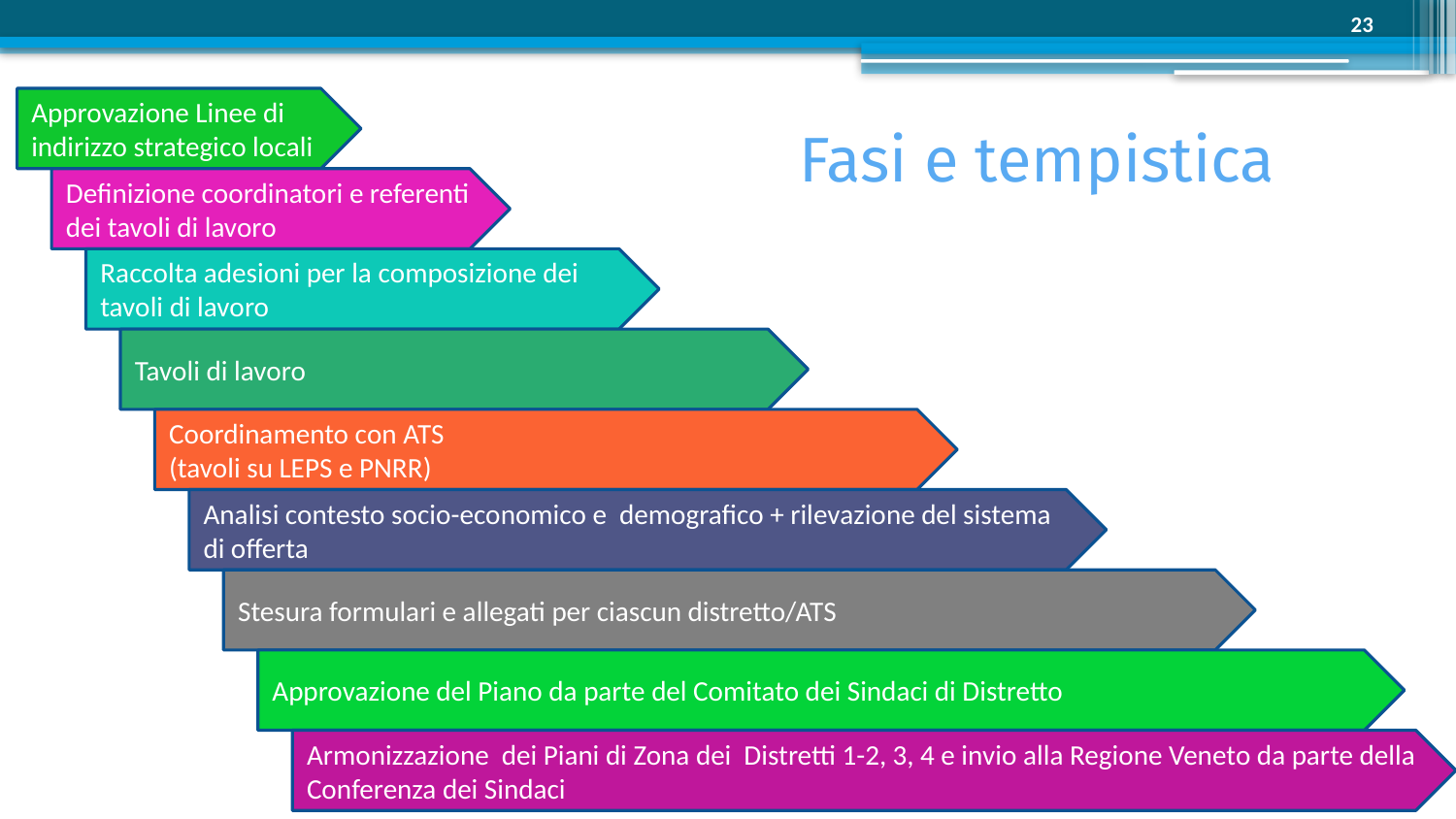

23
Approvazione Linee di
indirizzo strategico locali
# Fasi e tempistica
Definizione coordinatori e referenti dei tavoli di lavoro
Raccolta adesioni per la composizione dei tavoli di lavoro
Tavoli di lavoro
Coordinamento con ATS
(tavoli su LEPS e PNRR)

Analisi contesto socio-economico e  demografico + rilevazione del sistema di offerta
rilevazione del sistema di offerta
Stesura formulari e allegati per ciascun distretto/ATS
Approvazione del Piano da parte del Comitato dei Sindaci di Distretto
Armonizzazione  dei Piani di Zona dei  Distretti 1-2, 3, 4 e invio alla Regione Veneto da parte della Conferenza dei Sindaci